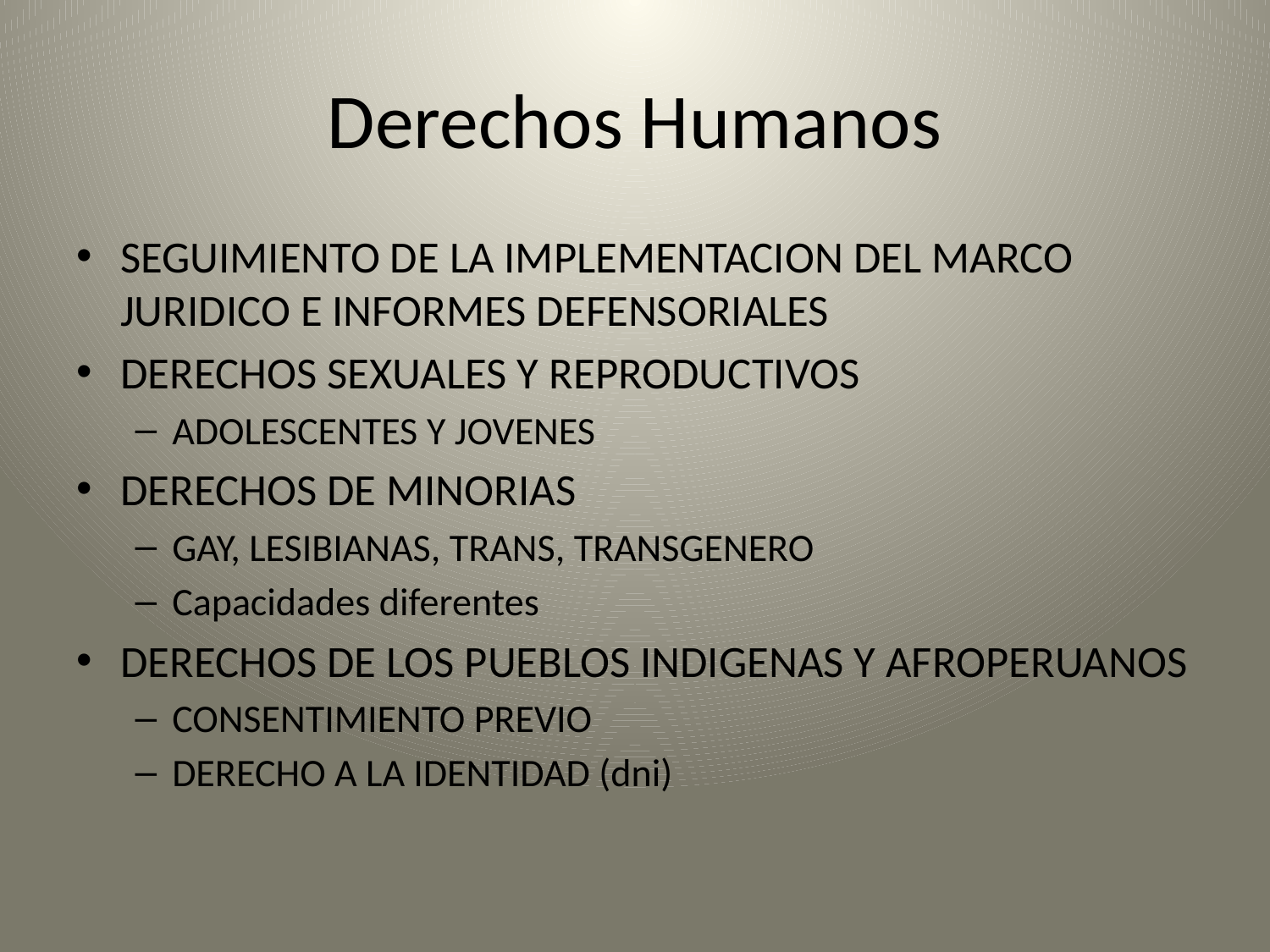

# Derechos Humanos
SEGUIMIENTO DE LA IMPLEMENTACION DEL MARCO JURIDICO E INFORMES DEFENSORIALES
DERECHOS SEXUALES Y REPRODUCTIVOS
ADOLESCENTES Y JOVENES
DERECHOS DE MINORIAS
GAY, LESIBIANAS, TRANS, TRANSGENERO
Capacidades diferentes
DERECHOS DE LOS PUEBLOS INDIGENAS Y AFROPERUANOS
CONSENTIMIENTO PREVIO
DERECHO A LA IDENTIDAD (dni)